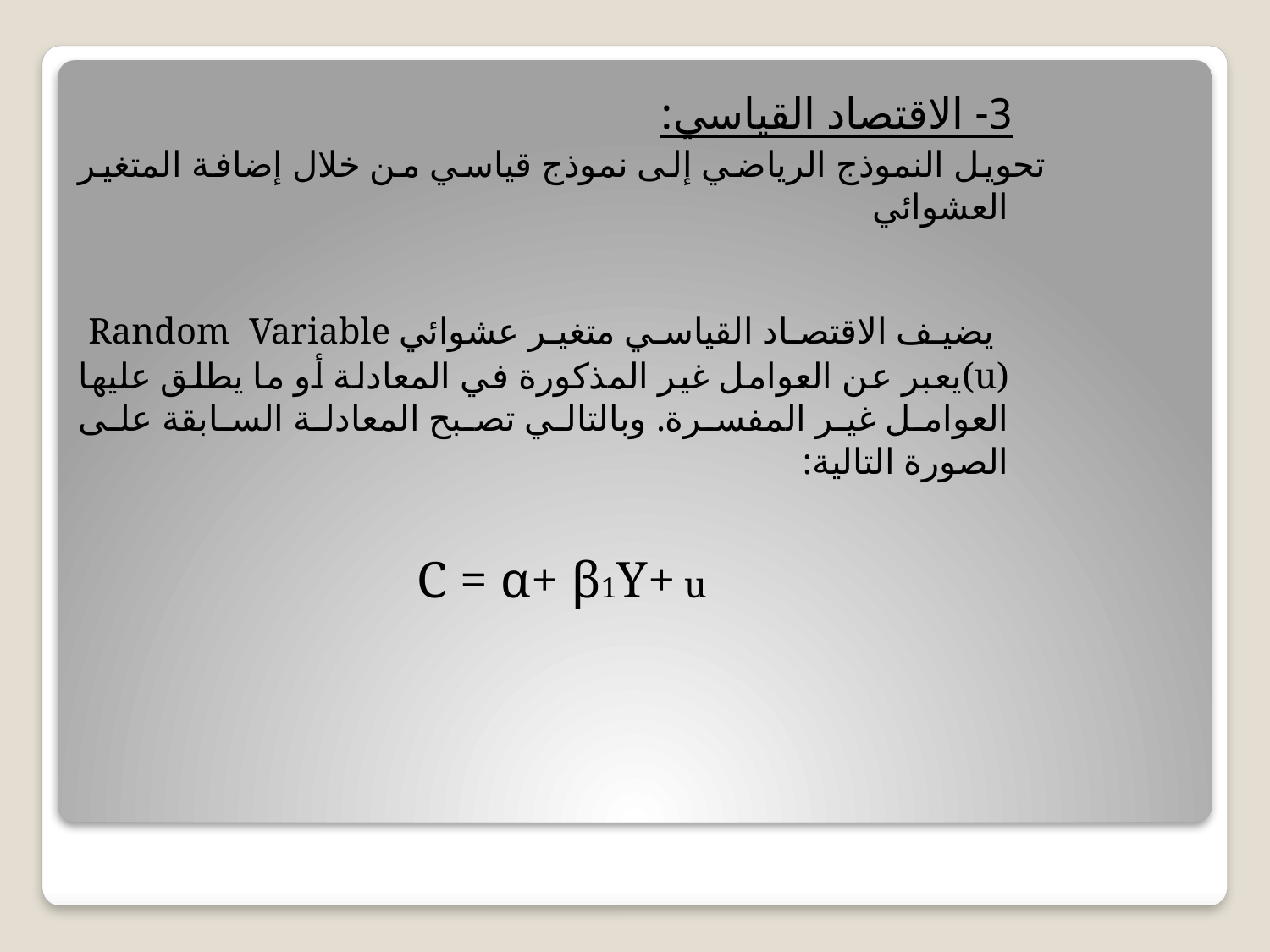

3- الاقتصاد القياسي:
تحويل النموذج الرياضي إلى نموذج قياسي من خلال إضافة المتغير العشوائي

    يضيف الاقتصاد القياسي متغير عشوائي Random Variable (u)يعبر عن العوامل غير المذكورة في المعادلة أو ما يطلق عليها العوامل غير المفسرة. وبالتالي تصبح المعادلة السابقة على الصورة التالية:

C = α+ β1Y+ u